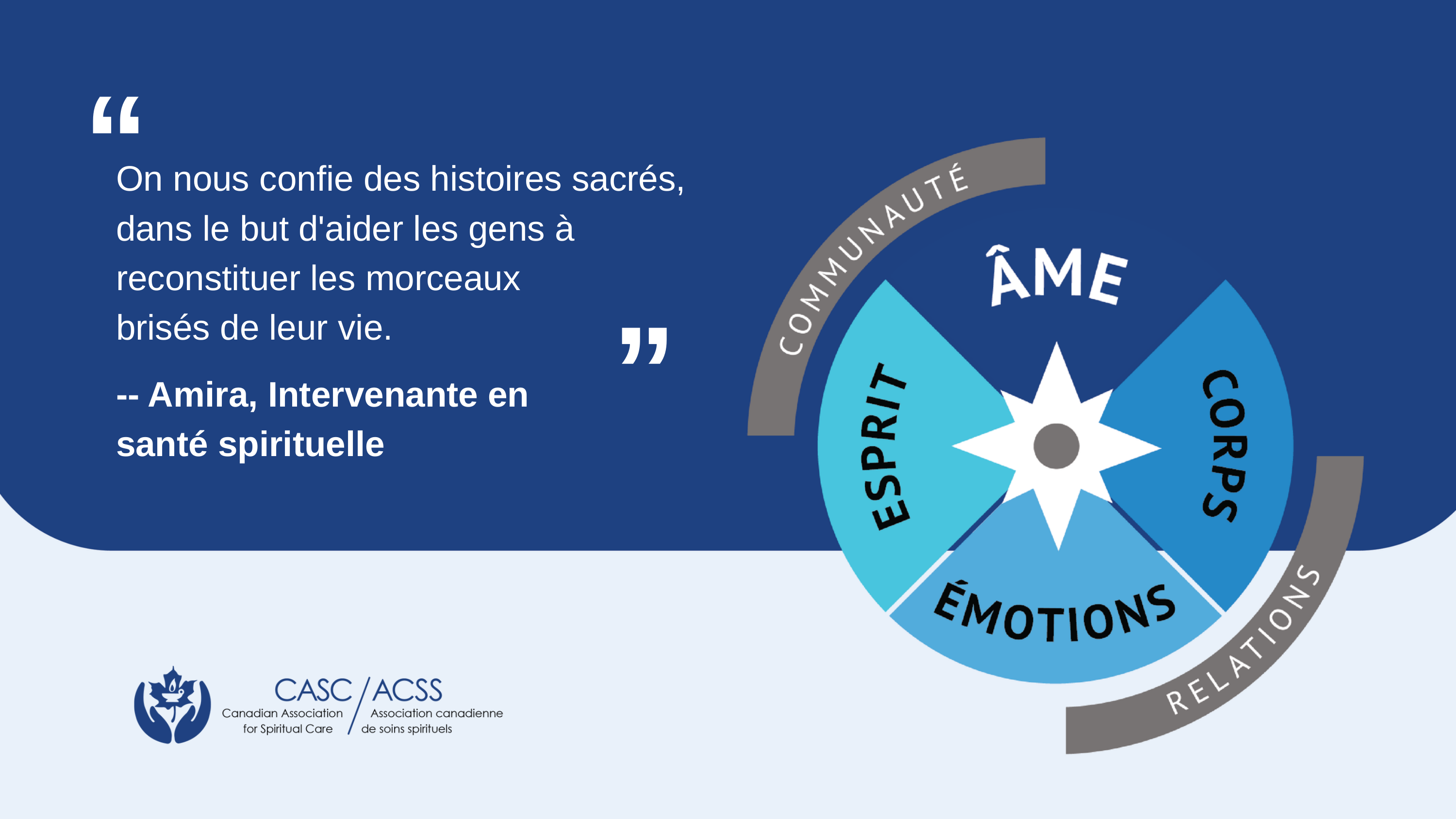

“
On nous confie des histoires sacrés, dans le but d'aider les gens à reconstituer les morceaux
brisés de leur vie.

-- Amira, Intervenante en
santé spirituelle
“